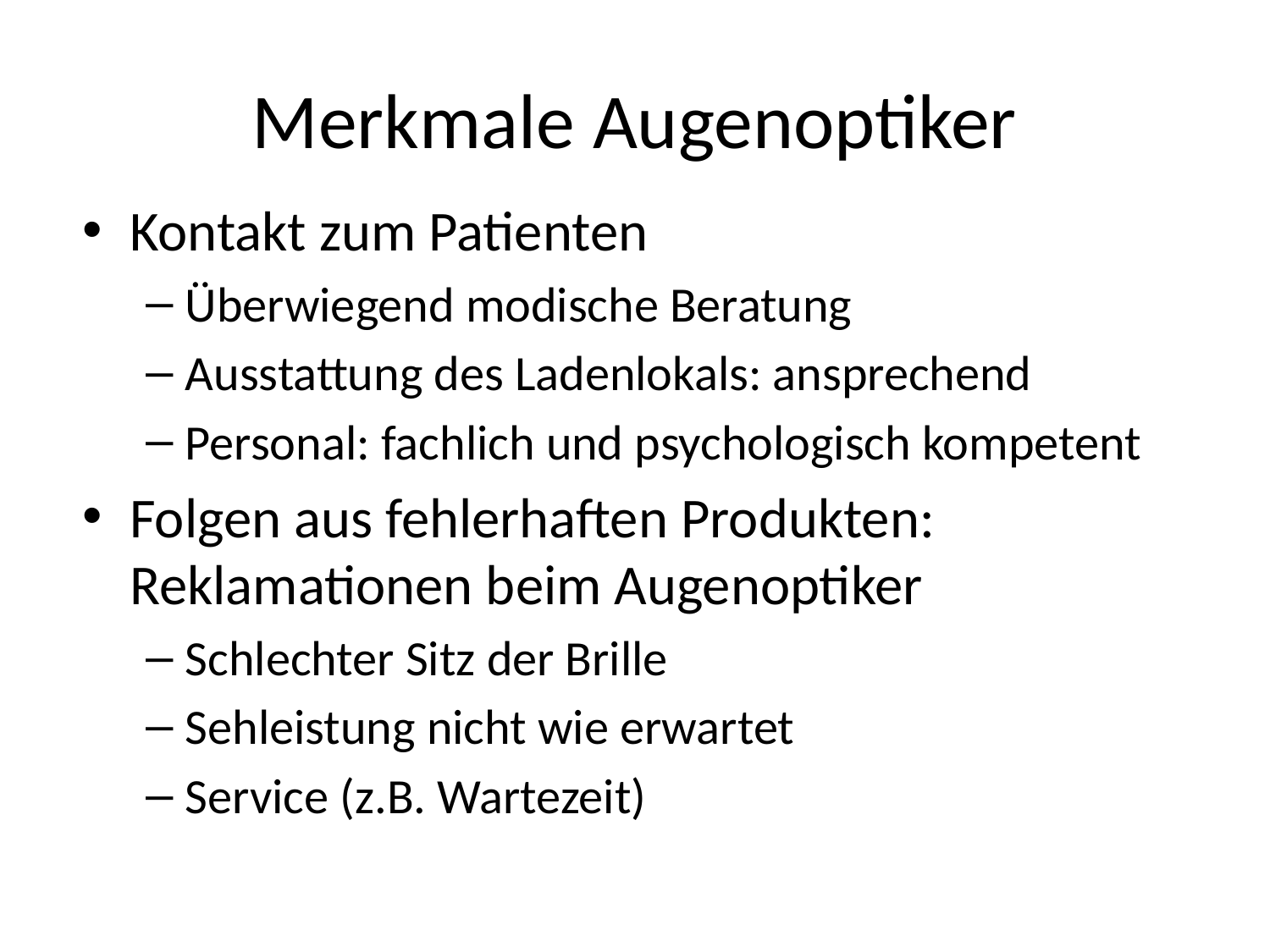

# Merkmale Augenoptiker
Kontakt zum Patienten
Überwiegend modische Beratung
Ausstattung des Ladenlokals: ansprechend
Personal: fachlich und psychologisch kompetent
Folgen aus fehlerhaften Produkten:  Reklamationen beim Augenoptiker
Schlechter Sitz der Brille
Sehleistung nicht wie erwartet
Service (z.B. Wartezeit)